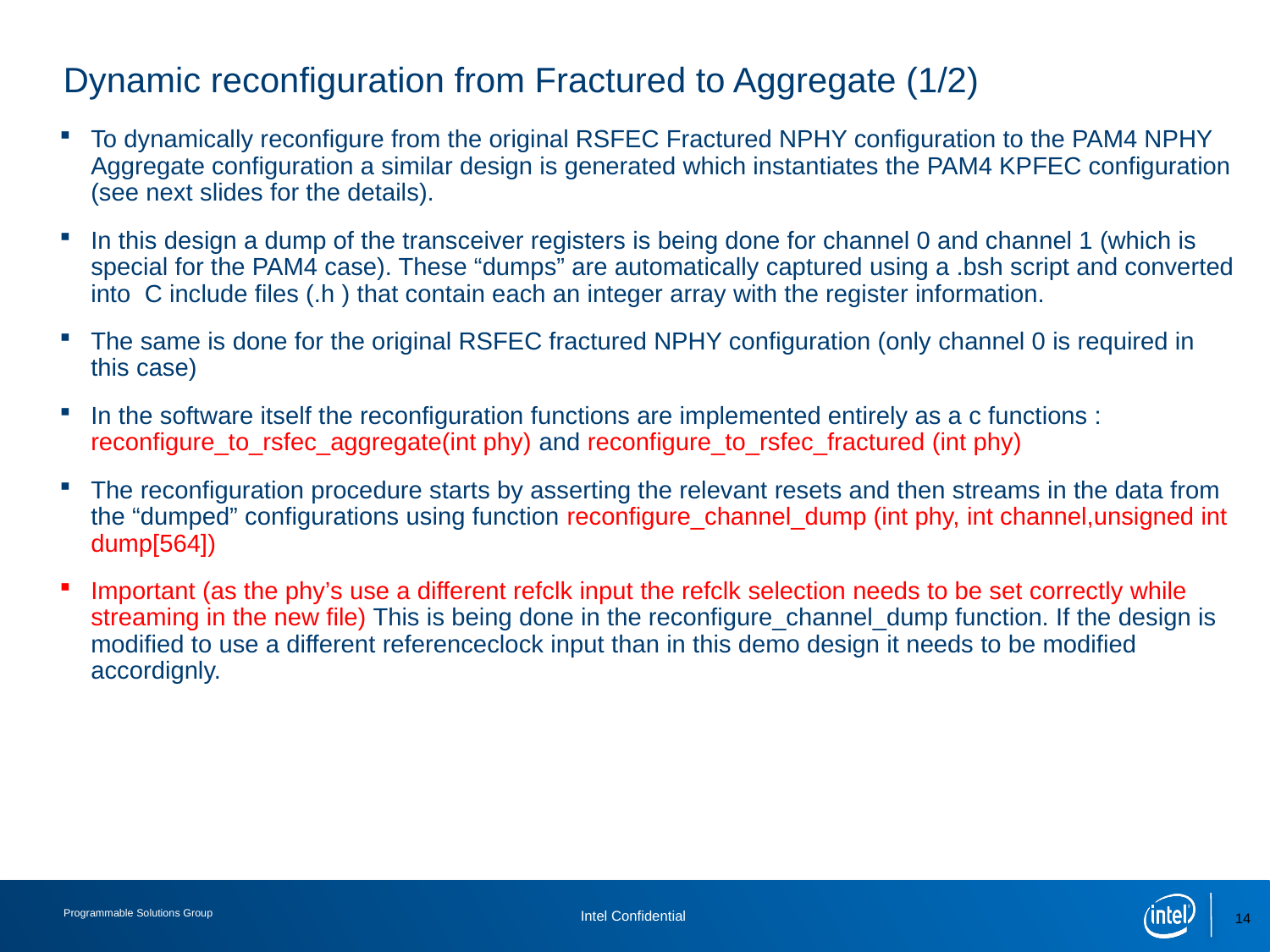

# Dynamic reconfiguration from Fractured to Aggregate (1/2)
To dynamically reconfigure from the original RSFEC Fractured NPHY configuration to the PAM4 NPHY Aggregate configuration a similar design is generated which instantiates the PAM4 KPFEC configuration (see next slides for the details).
In this design a dump of the transceiver registers is being done for channel 0 and channel 1 (which is special for the PAM4 case). These “dumps” are automatically captured using a .bsh script and converted into  C include files (.h ) that contain each an integer array with the register information.
The same is done for the original RSFEC fractured NPHY configuration (only channel 0 is required in this case)
In the software itself the reconfiguration functions are implemented entirely as a c functions : reconfigure_to_rsfec_aggregate(int phy) and reconfigure_to_rsfec_fractured (int phy)
The reconfiguration procedure starts by asserting the relevant resets and then streams in the data from the “dumped” configurations using function reconfigure_channel_dump (int phy, int channel,unsigned int dump[564])
Important (as the phy’s use a different refclk input the refclk selection needs to be set correctly while streaming in the new file) This is being done in the reconfigure_channel_dump function. If the design is modified to use a different referenceclock input than in this demo design it needs to be modified accordignly.

14